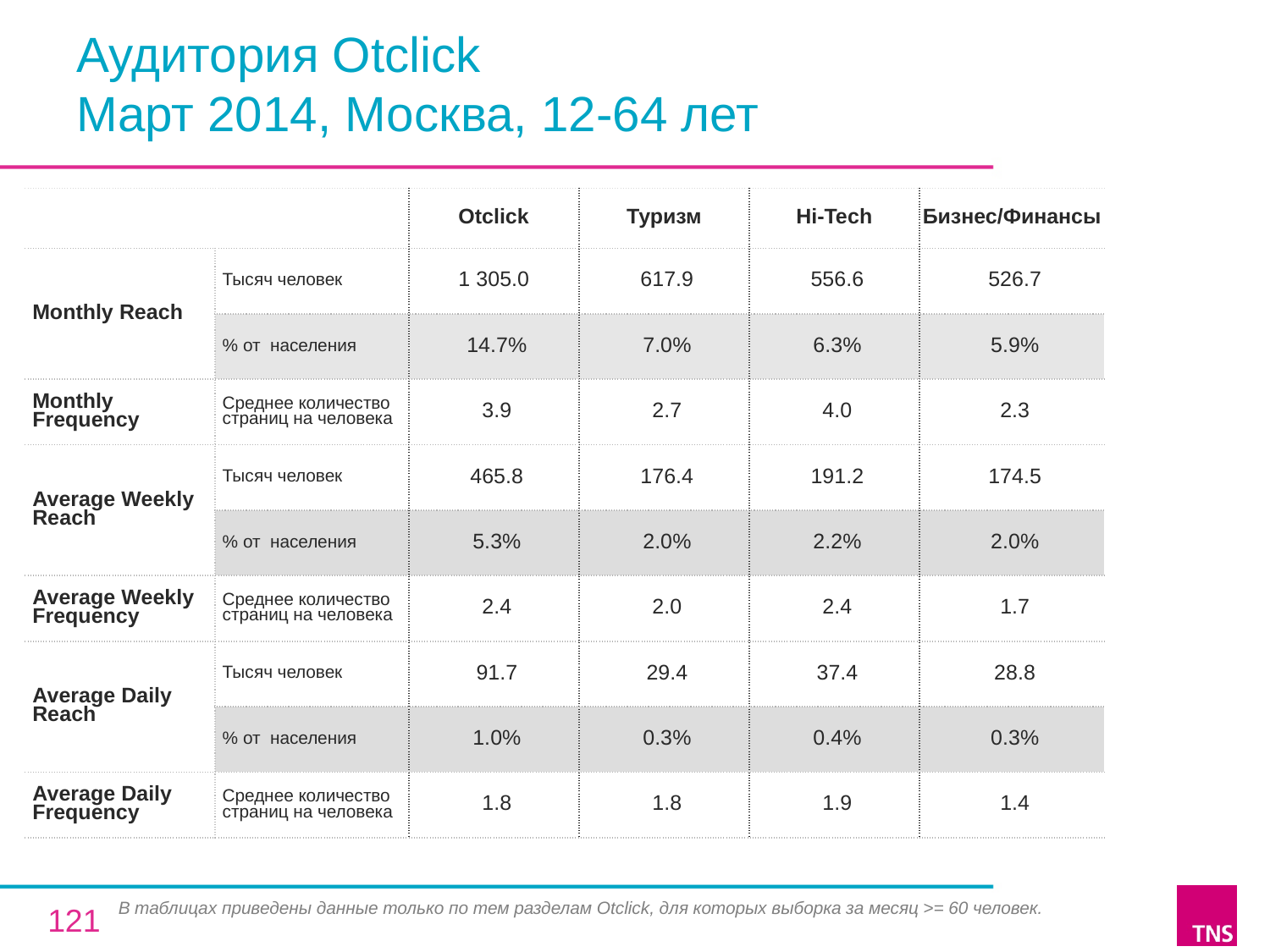

# Аудитория Otclick Март 2014, Москва, 12-64 лет
|  |  | Otclick | Туризм | Hi-Tech | Бизнес/Финансы |
| --- | --- | --- | --- | --- | --- |
| Monthly Reach | Тысяч человек | 1 305.0 | 617.9 | 556.6 | 526.7 |
|  | % от населения | 14.7% | 7.0% | 6.3% | 5.9% |
| Monthly Frequency | Среднее количество страниц на человека | 3.9 | 2.7 | 4.0 | 2.3 |
| Average Weekly Reach | Тысяч человек | 465.8 | 176.4 | 191.2 | 174.5 |
|  | % от населения | 5.3% | 2.0% | 2.2% | 2.0% |
| Average Weekly Frequency | Среднее количество страниц на человека | 2.4 | 2.0 | 2.4 | 1.7 |
| Average Daily Reach | Тысяч человек | 91.7 | 29.4 | 37.4 | 28.8 |
|  | % от населения | 1.0% | 0.3% | 0.4% | 0.3% |
| Average Daily Frequency | Среднее количество страниц на человека | 1.8 | 1.8 | 1.9 | 1.4 |
В таблицах приведены данные только по тем разделам Otclick, для которых выборка за месяц >= 60 человек.
121